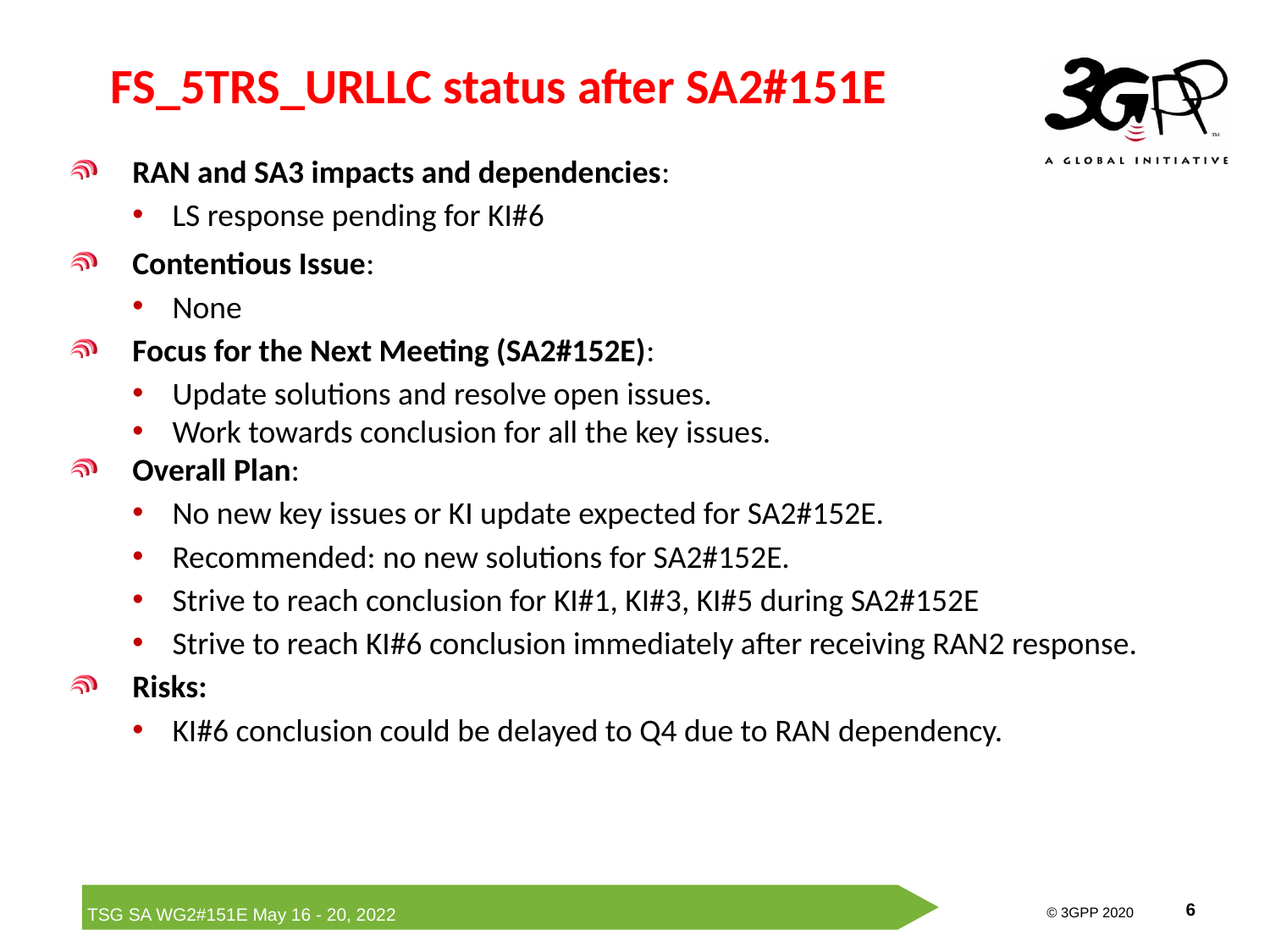

# FS_5TRS_URLLC status after SA2#151E
RAN and SA3 impacts and dependencies:
LS response pending for KI#6
Contentious Issue:
None
Focus for the Next Meeting (SA2#152E):
Update solutions and resolve open issues.
Work towards conclusion for all the key issues.
Overall Plan:
No new key issues or KI update expected for SA2#152E.
Recommended: no new solutions for SA2#152E.
Strive to reach conclusion for KI#1, KI#3, KI#5 during SA2#152E
Strive to reach KI#6 conclusion immediately after receiving RAN2 response.
Risks:
KI#6 conclusion could be delayed to Q4 due to RAN dependency.